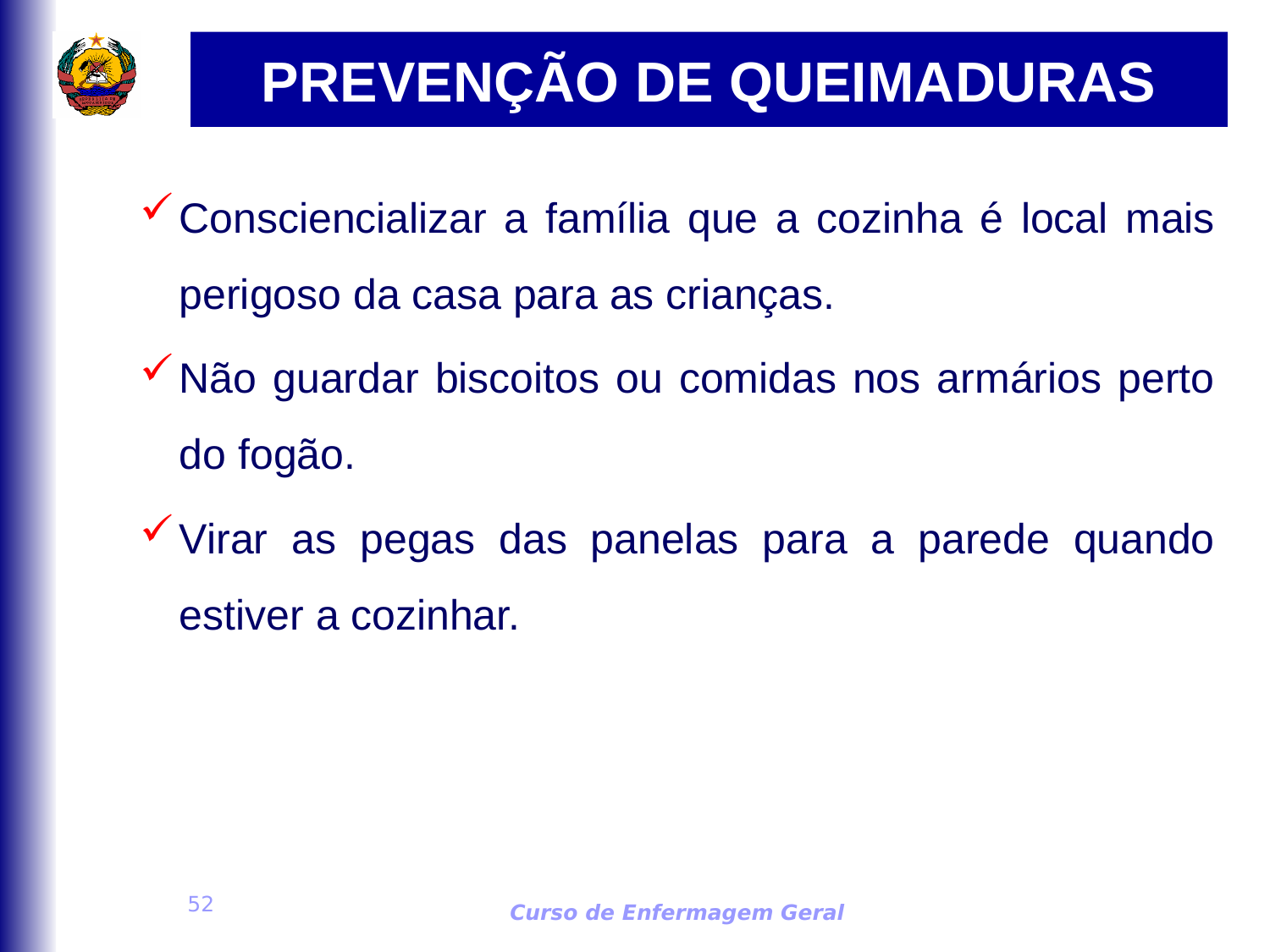

# PREVENÇÃO DE QUEIMADURAS
Consciencializar a família que a cozinha é local mais perigoso da casa para as crianças.
Não guardar biscoitos ou comidas nos armários perto do fogão.
Virar as pegas das panelas para a parede quando estiver a cozinhar.

52
Curso de Enfermagem Geral